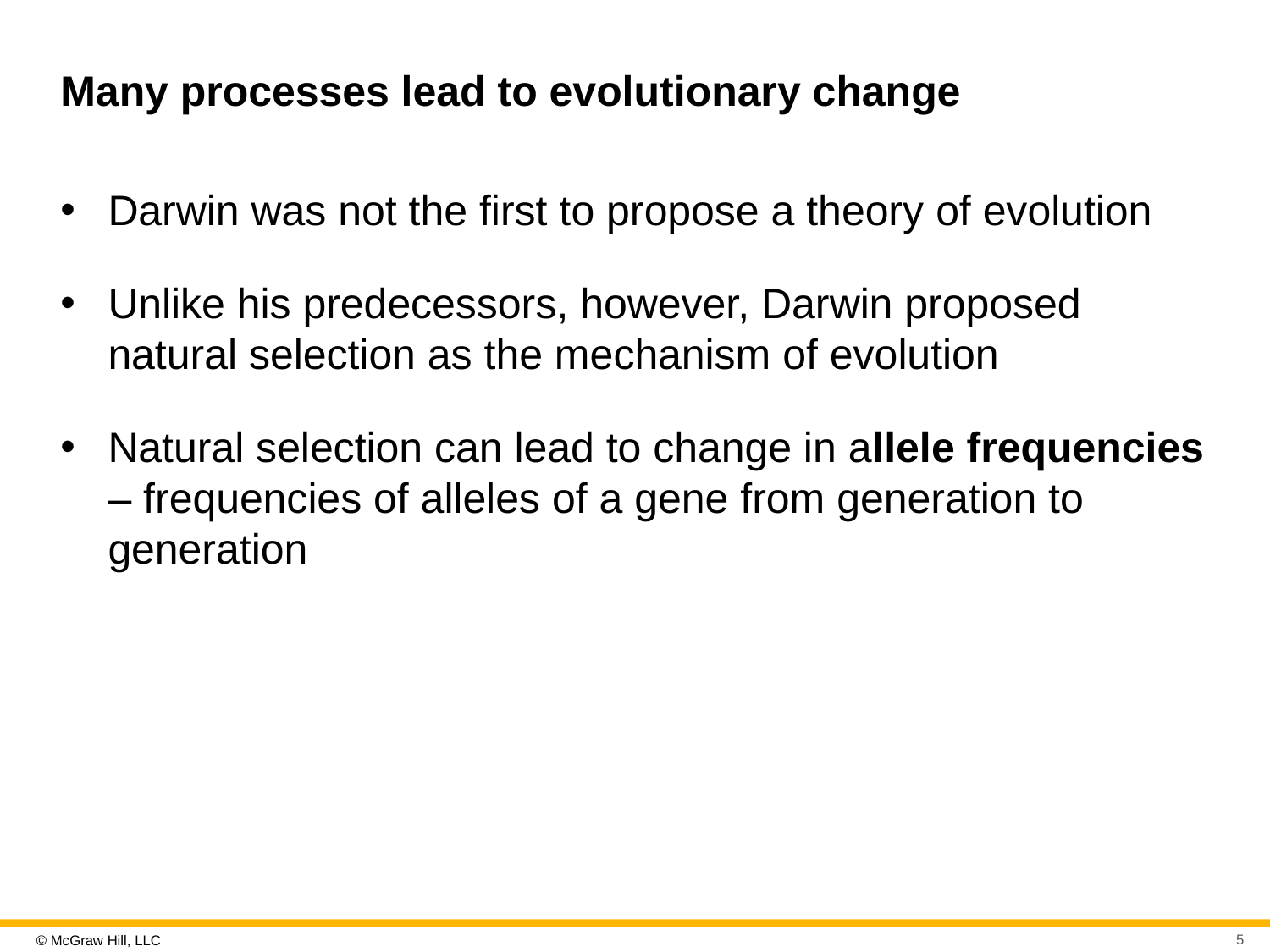

# Many processes lead to evolutionary change
Darwin was not the first to propose a theory of evolution
Unlike his predecessors, however, Darwin proposed natural selection as the mechanism of evolution
Natural selection can lead to change in allele frequencies – frequencies of alleles of a gene from generation to generation
5